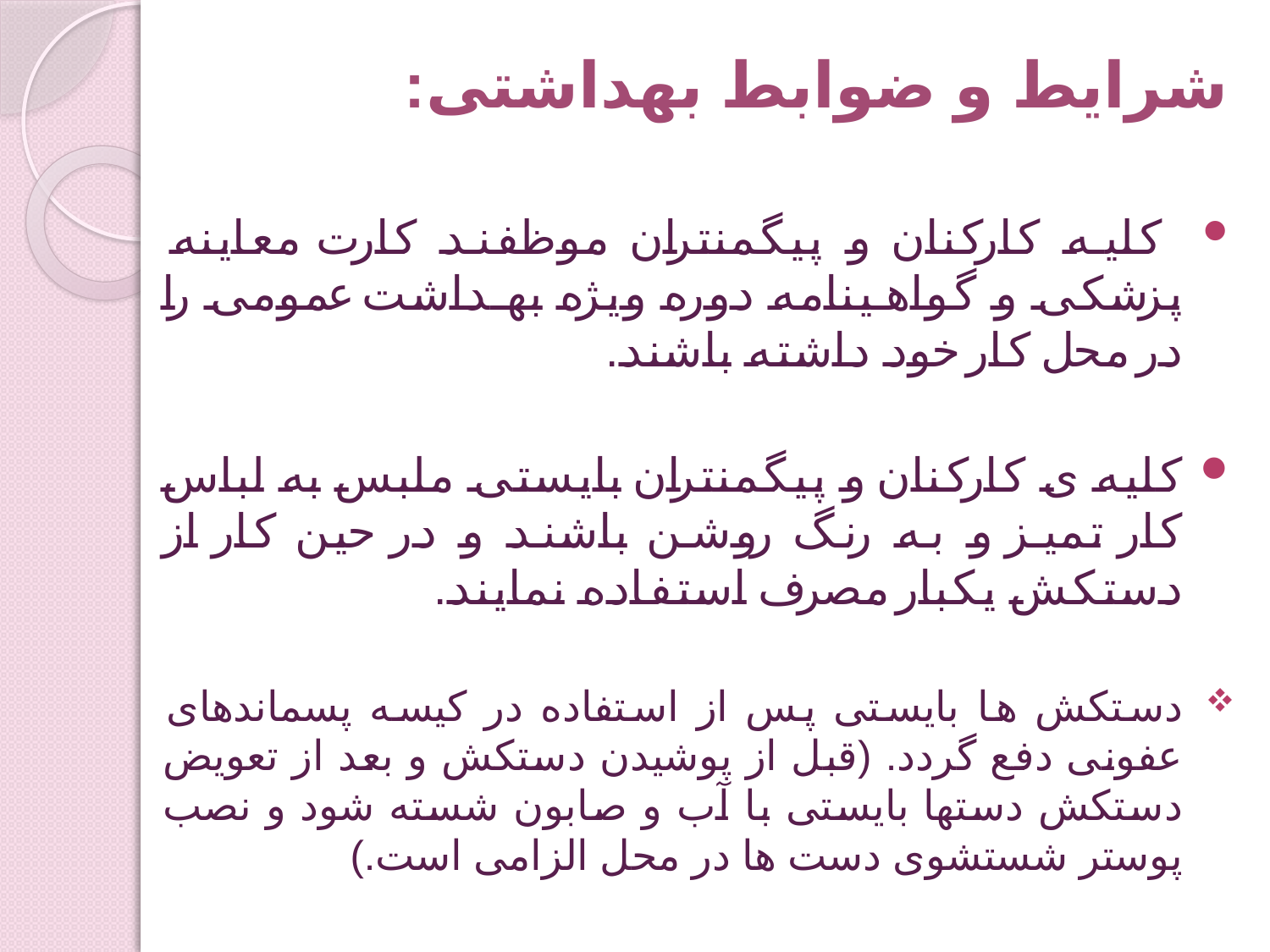

# شرایط و ضوابط بهداشتی:
 کلیه کارکنان و پیگمنتران موظفند کارت معاینه پزشکی و گواهینامه دوره ویژه بهداشت عمومی را در محل کار خود داشته باشند.

کلیه ی کارکنان و پیگمنتران بایستی ملبس به لباس کار تمیز و به رنگ روشن باشند و در حین کار از دستکش یکبار مصرف استفاده نمایند.

دستکش ها بایستی پس از استفاده در کیسه پسماندهای عفونی دفع گردد. (قبل از پوشیدن دستکش و بعد از تعویض دستکش دستها بایستی با آب و صابون شسته شود و نصب پوستر شستشوی دست ها در محل الزامی است.)